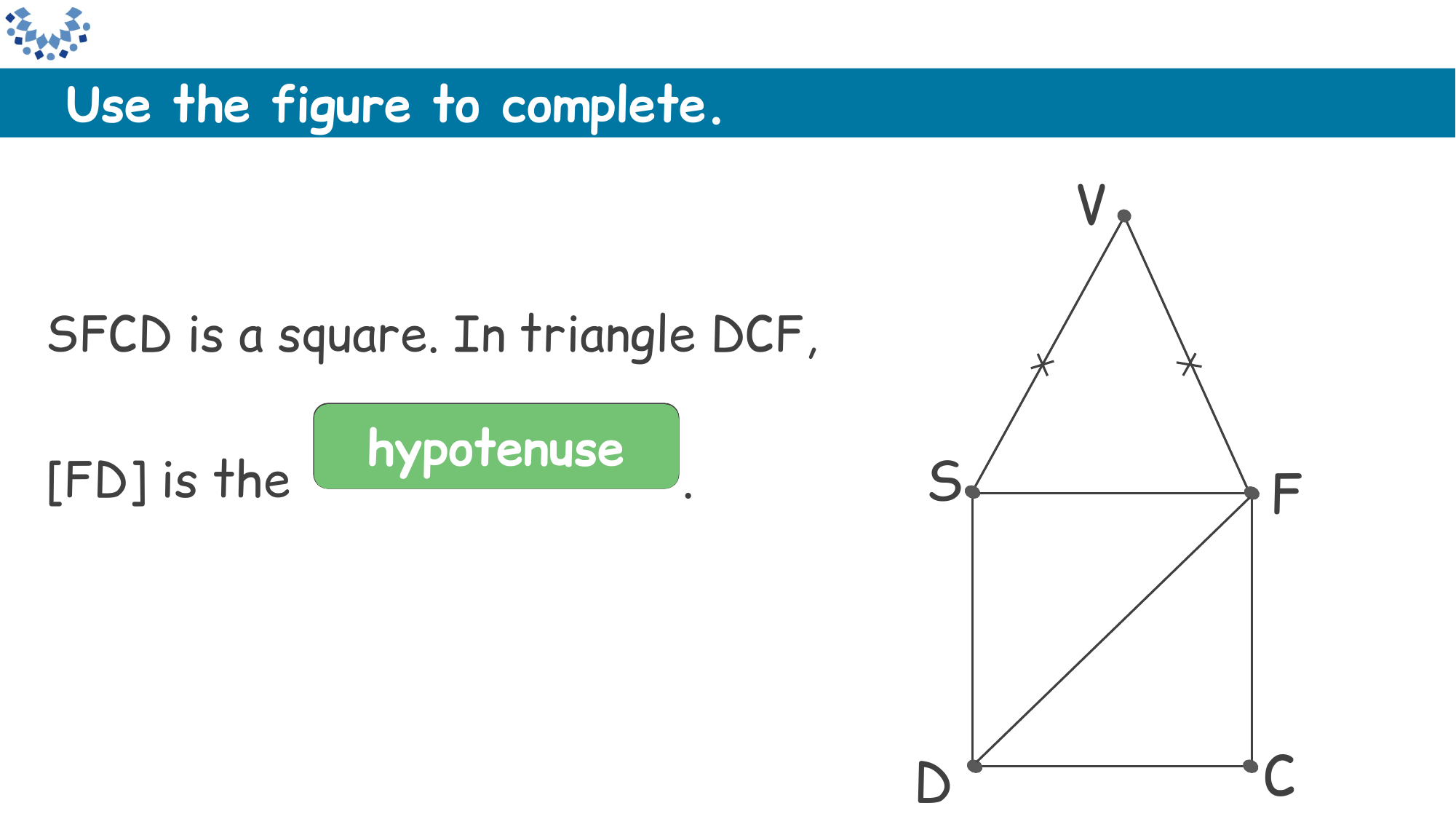

Use the figure to complete.
V

S
F
C
D
SFCD is a square. In triangle DCF, [FD] is the                           .
______
hypotenuse